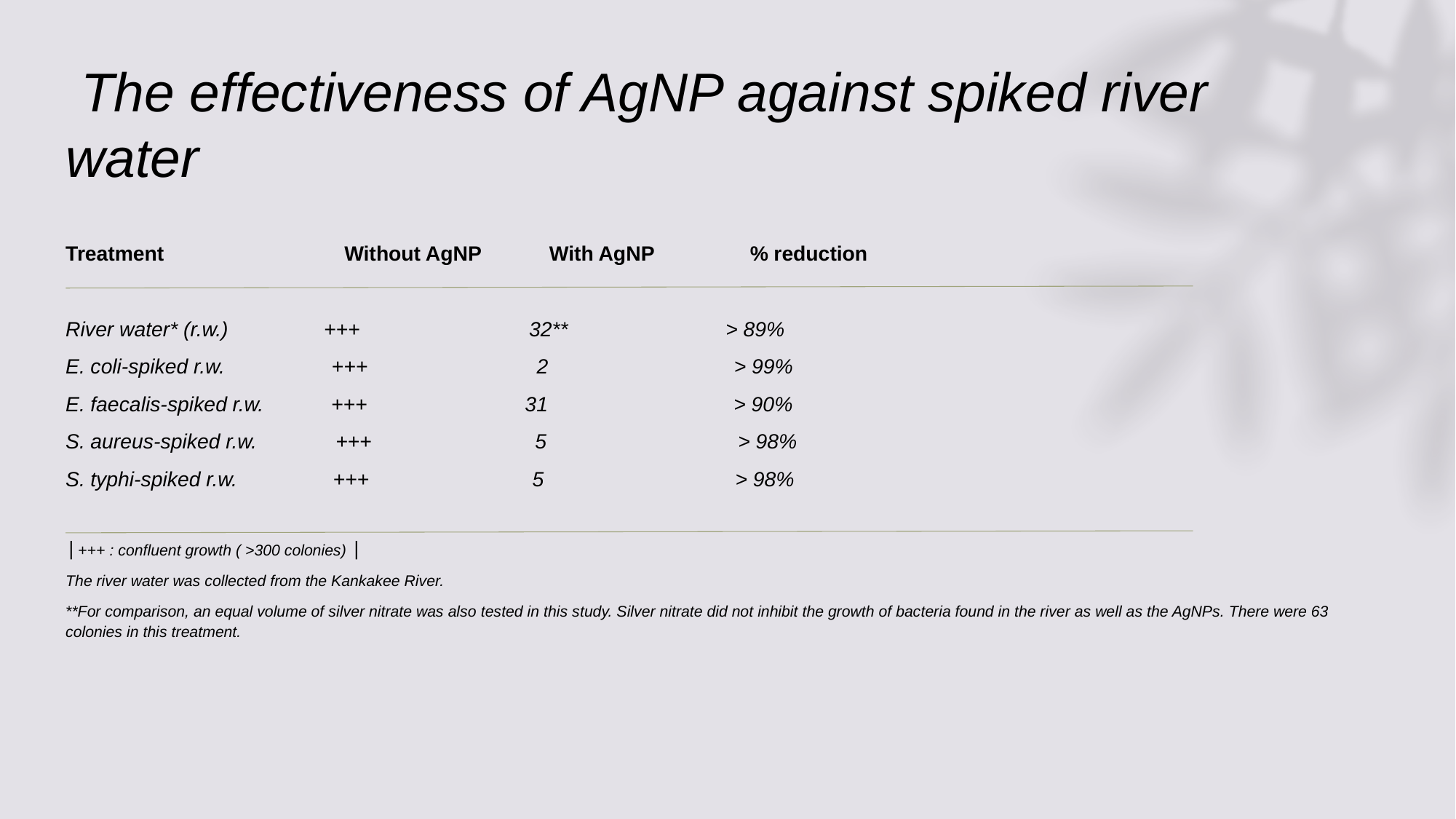

# The effectiveness of AgNP against spiked river water
Treatment                                Without AgNP            With AgNP                 % reduction

River water* (r.w.)                 +++                              32**                            > 89%
E. coli-spiked r.w.                   +++                              2                                 > 99%
E. faecalis-spiked r.w.            +++                            31                                 > 90%
S. aureus-spiked r.w.              +++                             5                                  > 98%
S. typhi-spiked r.w.                 +++                             5                                  > 98%

⎟ +++ : confluent growth ( >300 colonies) ⎟
The river water was collected from the Kankakee River.
**For comparison, an equal volume of silver nitrate was also tested in this study. Silver nitrate did not inhibit the growth of bacteria found in the river as well as the AgNPs. There were 63 colonies in this treatment.

### Chart: Planarians Alive Each Day of Treatment

| Category | Silver Nitrate | 0% | 0.50% | 1.00% | 1.50% |
|---|---|---|---|---|---|
| Day 0 | 5.0 | 5.0 | 5.0 | 5.0 | 5.0 |
| Day 1 | 0.0 | 5.0 | 4.7 | 5.0 | 3.7 |
| Day 2 | 0.0 | 5.0 | 4.3 | 1.0 | 1.3 |
| Day 3 | 0.0 | 4.0 | 2.7 | 0.0 | 0.3 |
| Day 4 | 0.0 | 3.0 | 0.0 | 0.0 | 0.3 |
| Day 5 | 0.0 | 0.0 | 0.0 | 0.0 | 0.3 |

### Chart: Planarians Alive Each Day of Treatment

| Category | Silver Nitrate | 0% | 0.50% | 1.00% | 1.50% |
|---|---|---|---|---|---|
| Day 0 | 5.0 | 5.0 | 5.0 | 5.0 | 5.0 |
| Day 1 | 0.0 | 5.0 | 4.7 | 5.0 | 3.7 |
| Day 2 | 0.0 | 5.0 | 4.3 | 1.0 | 1.3 |
| Day 3 | 0.0 | 4.0 | 2.7 | 0.0 | 0.3 |
| Day 4 | 0.0 | 3.0 | 0.0 | 0.0 | 0.3 |
| Day 5 | 0.0 | 0.0 | 0.0 | 0.0 | 0.3 |